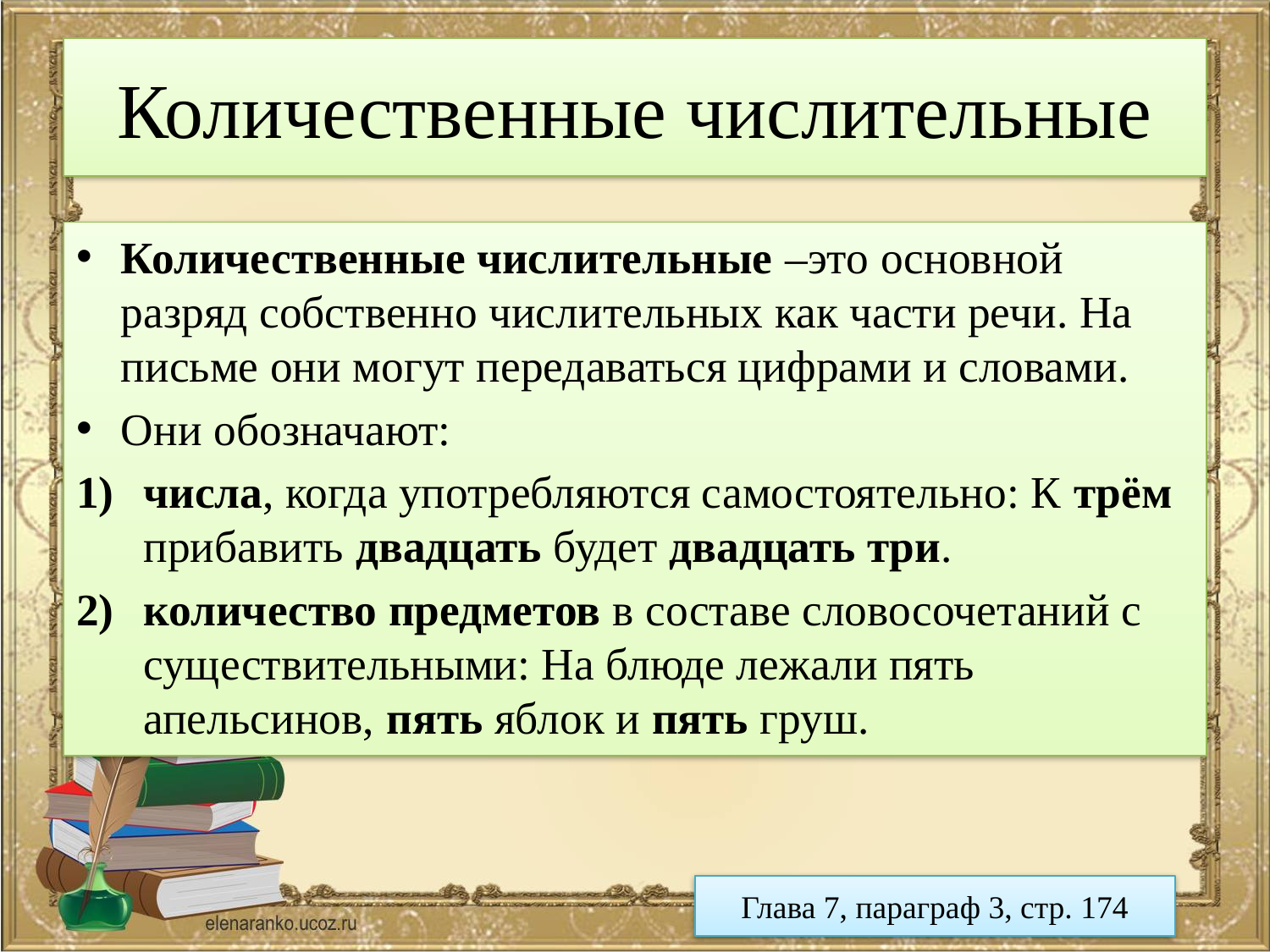

# Количественные числительные
Количественные числительные –это основной разряд собственно числительных как части речи. На письме они могут передаваться цифрами и словами.
Они обозначают:
числа, когда употребляются самостоятельно: К трём прибавить двадцать будет двадцать три.
количество предметов в составе словосочетаний с существительными: На блюде лежали пять апельсинов, пять яблок и пять груш.
Глава 7, параграф 3, стр. 174